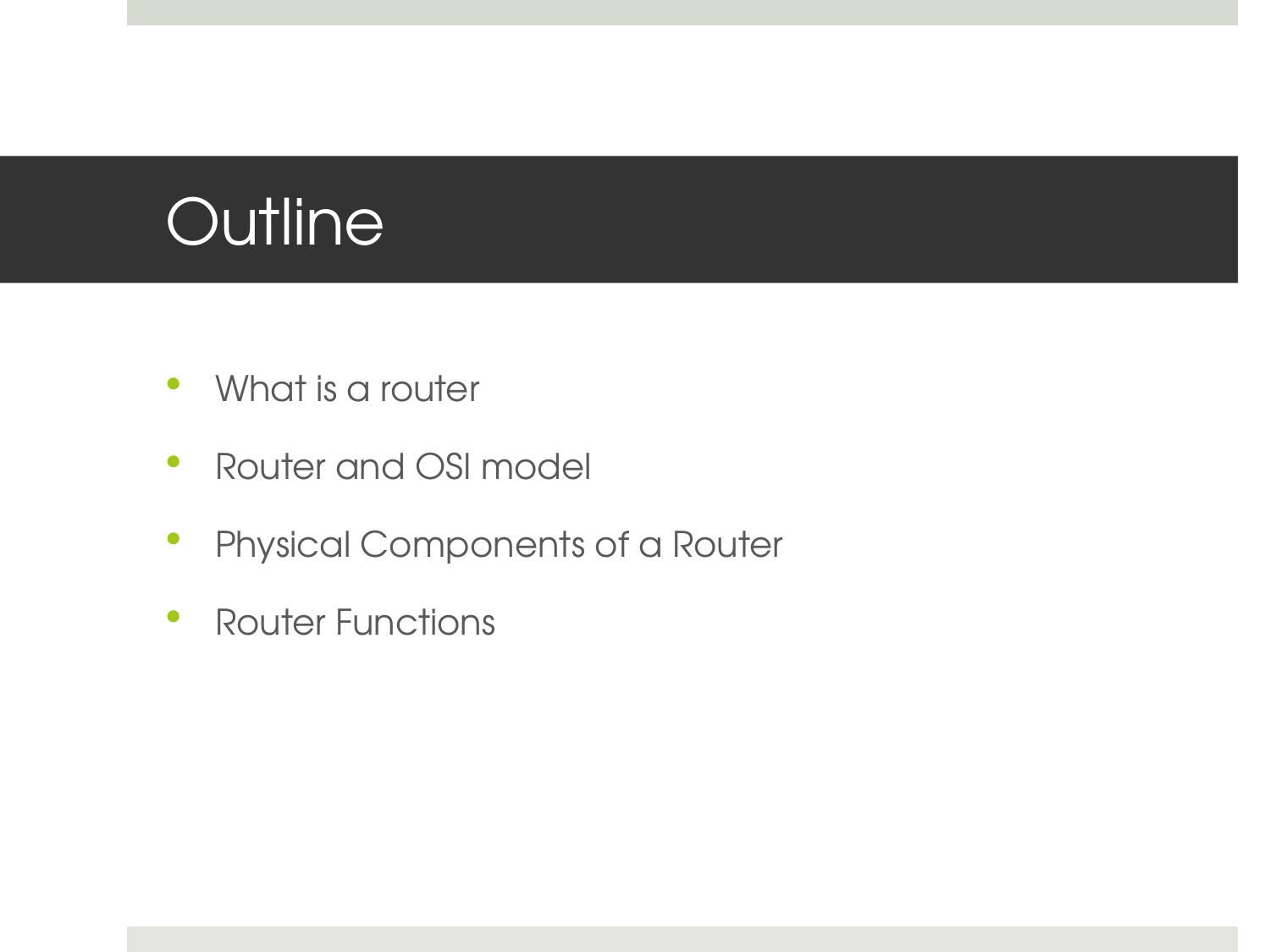

# Outline
What is a router
Router and OSI model
Physical Components of a Router
Router Functions